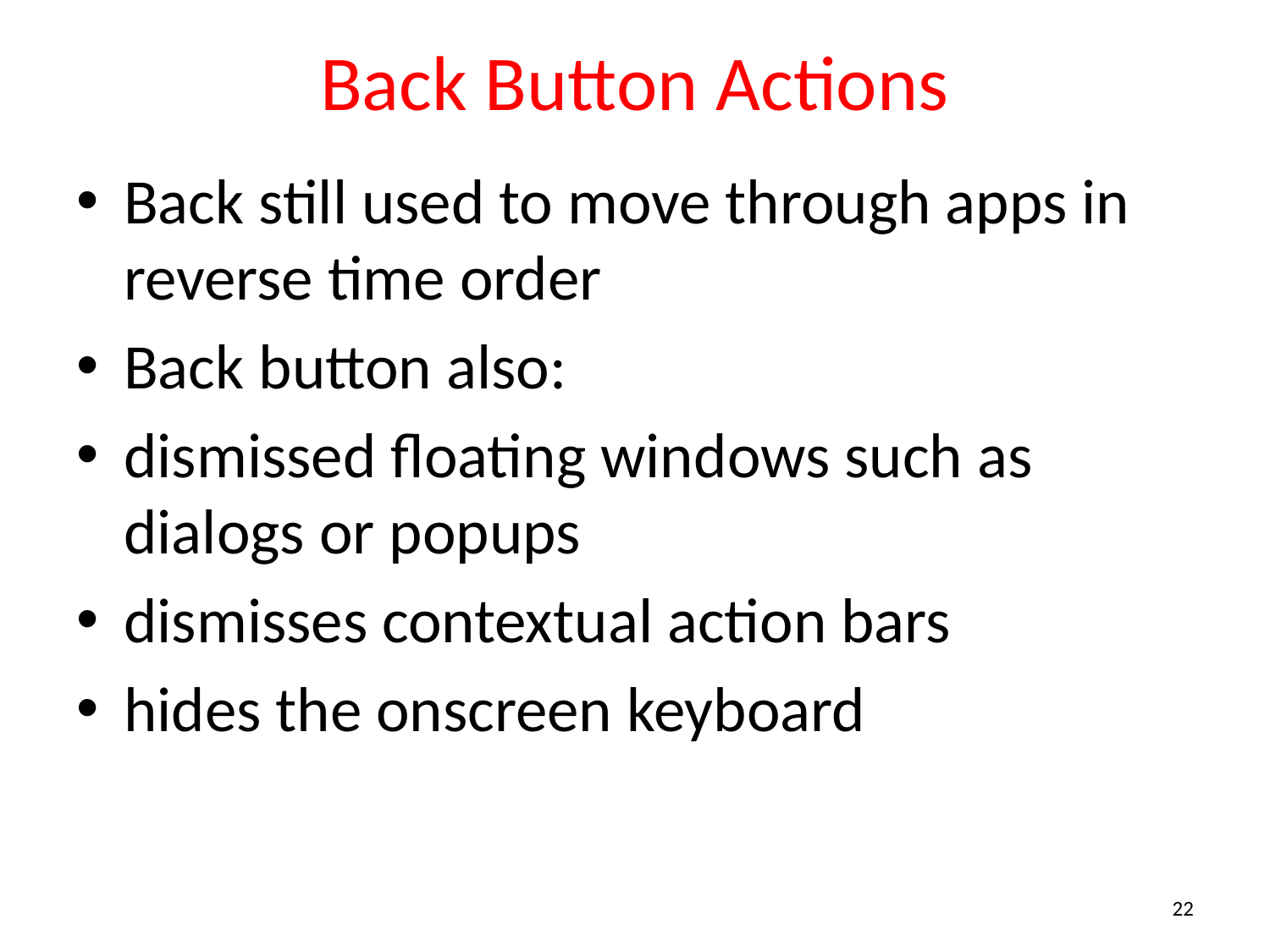

# Back Button Actions
Back still used to move through apps in reverse time order
Back button also:
dismissed floating windows such as dialogs or popups
dismisses contextual action bars
hides the onscreen keyboard

22